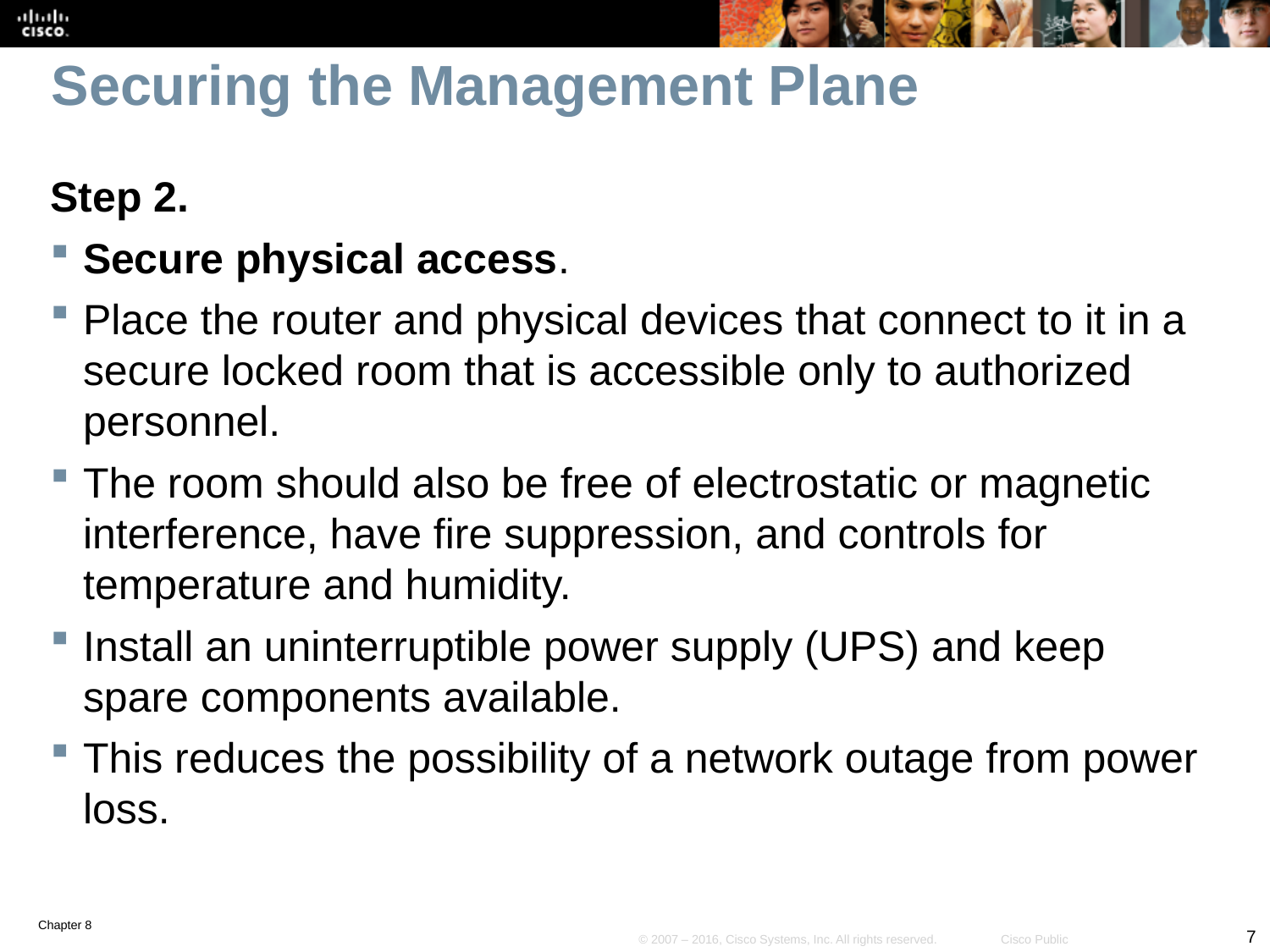

# Securing the Management Plane
Step 2.
Secure physical access.
Place the router and physical devices that connect to it in a secure locked room that is accessible only to authorized personnel.
The room should also be free of electrostatic or magnetic interference, have fire suppression, and controls for temperature and humidity.
Install an uninterruptible power supply (UPS) and keep spare components available.
This reduces the possibility of a network outage from power loss.